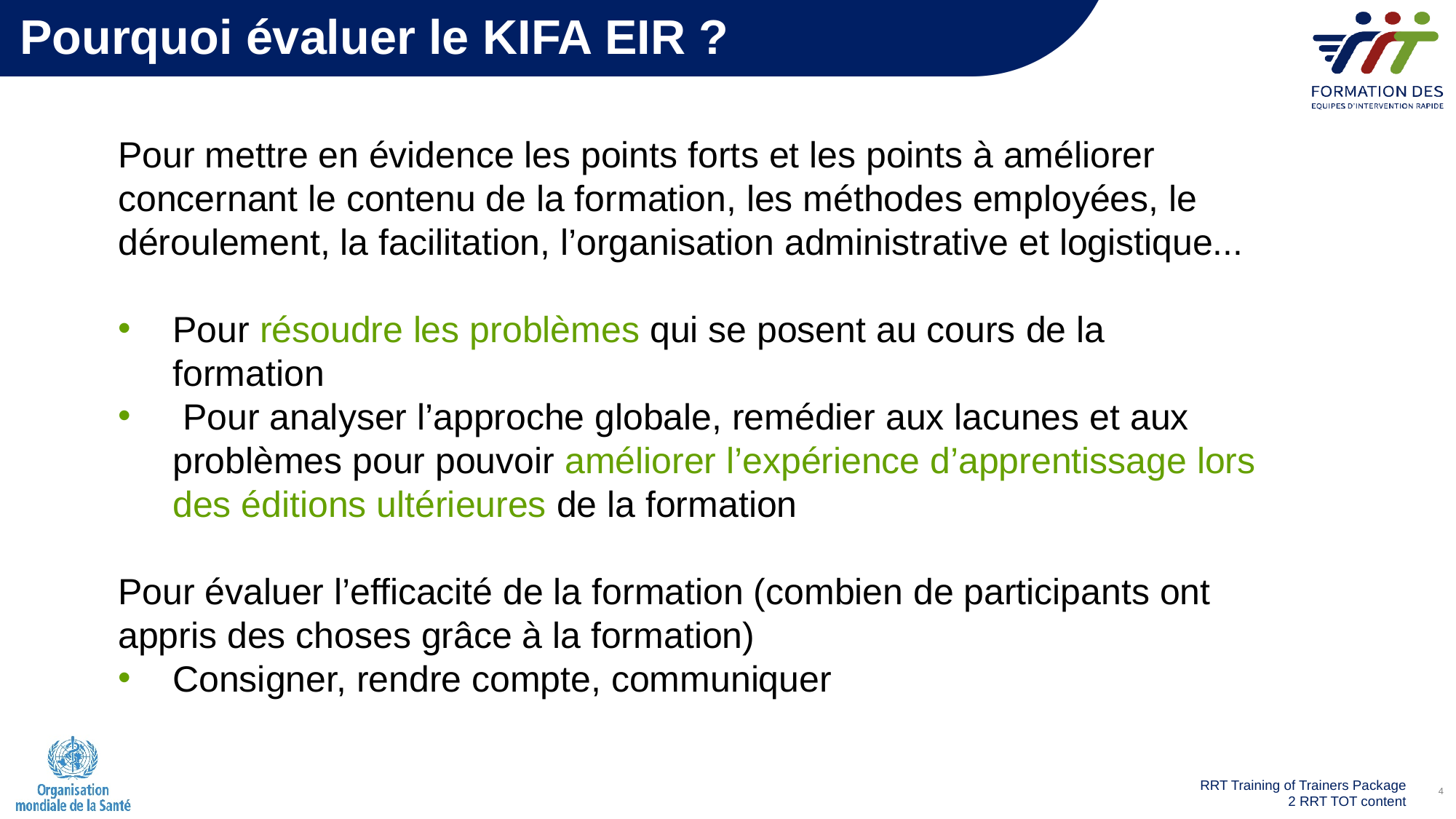

Pourquoi évaluer le KIFA EIR ?
Pour mettre en évidence les points forts et les points à améliorer concernant le contenu de la formation, les méthodes employées, le déroulement, la facilitation, l’organisation administrative et logistique...

Pour résoudre les problèmes qui se posent au cours de la formation
 Pour analyser l’approche globale, remédier aux lacunes et aux problèmes pour pouvoir améliorer l’expérience d’apprentissage lors des éditions ultérieures de la formation

Pour évaluer l’efficacité de la formation (combien de participants ont appris des choses grâce à la formation)
Consigner, rendre compte, communiquer